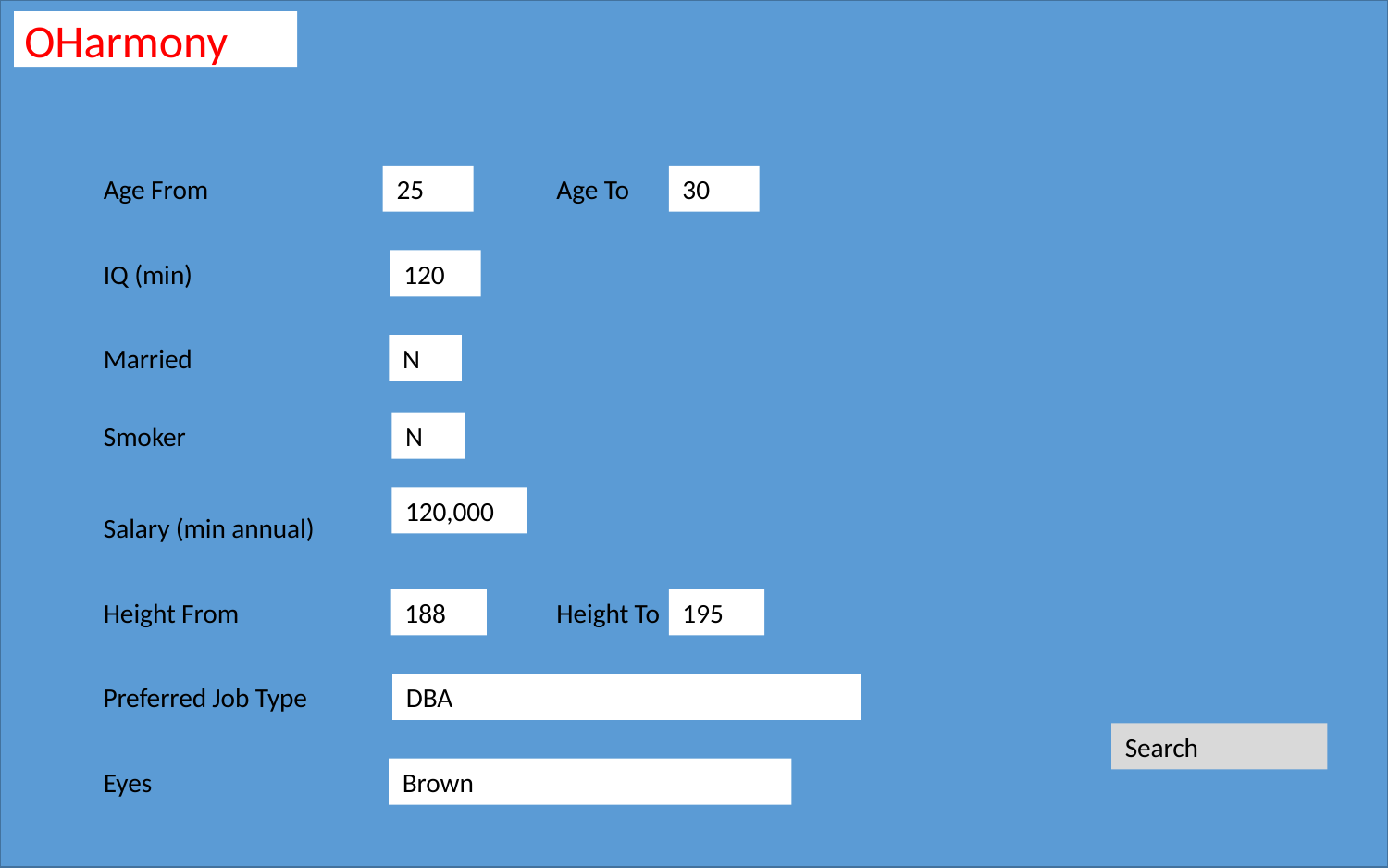

OHarmony
Age From
25
Age To
30

IQ (min)
120
Married
N
Smoker
N
120,000
Salary (min annual)
Height From
188
Height To
195
Preferred Job Type
DBA
Search
Eyes
Brown